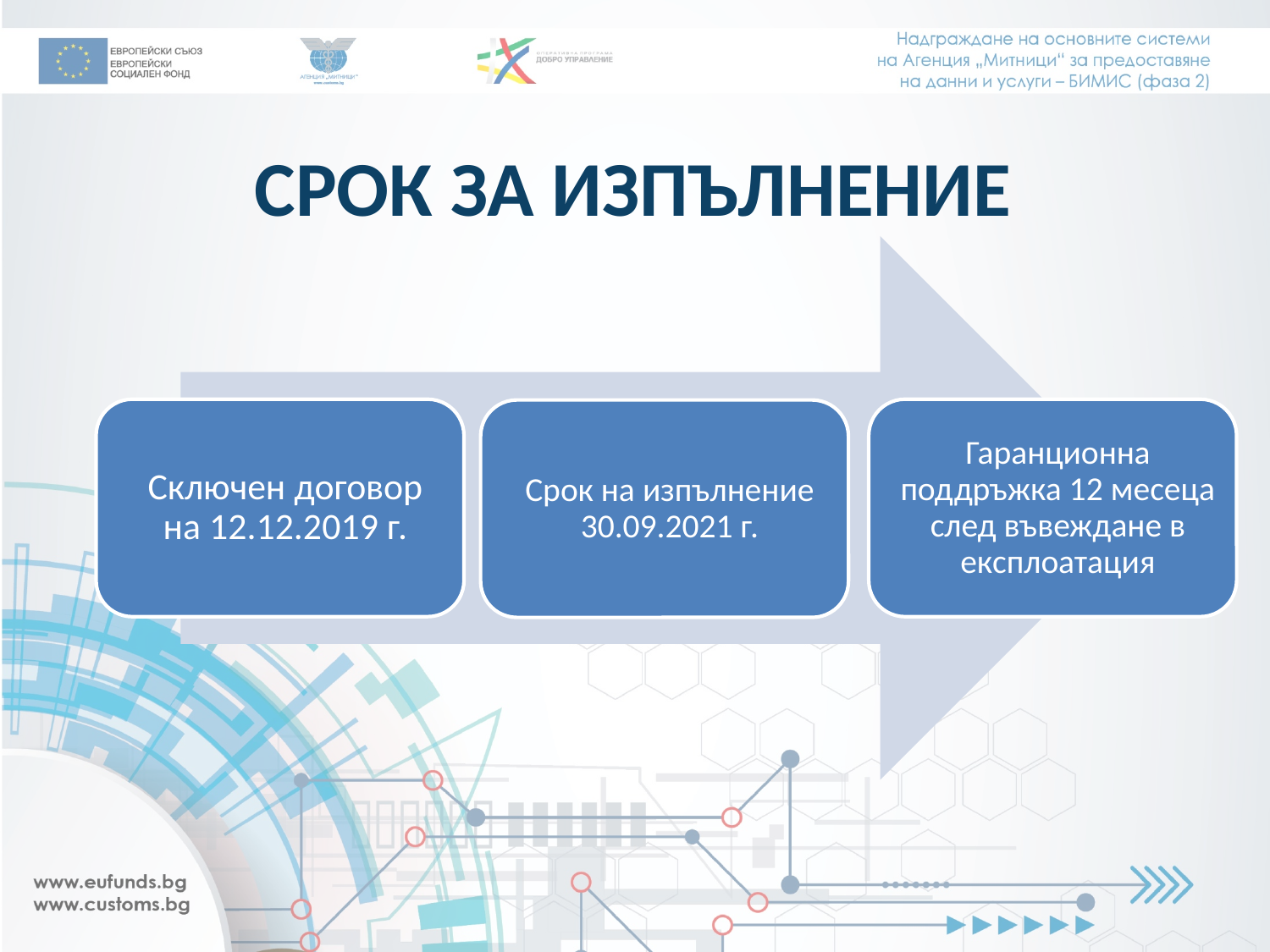

# СРОК ЗА ИЗПЪЛНЕНИЕ
Сключен договор на 12.12.2019 г.
Срок на изпълнение 30.09.2021 г.
Гаранционна поддръжка 12 месеца след въвеждане в експлоатация